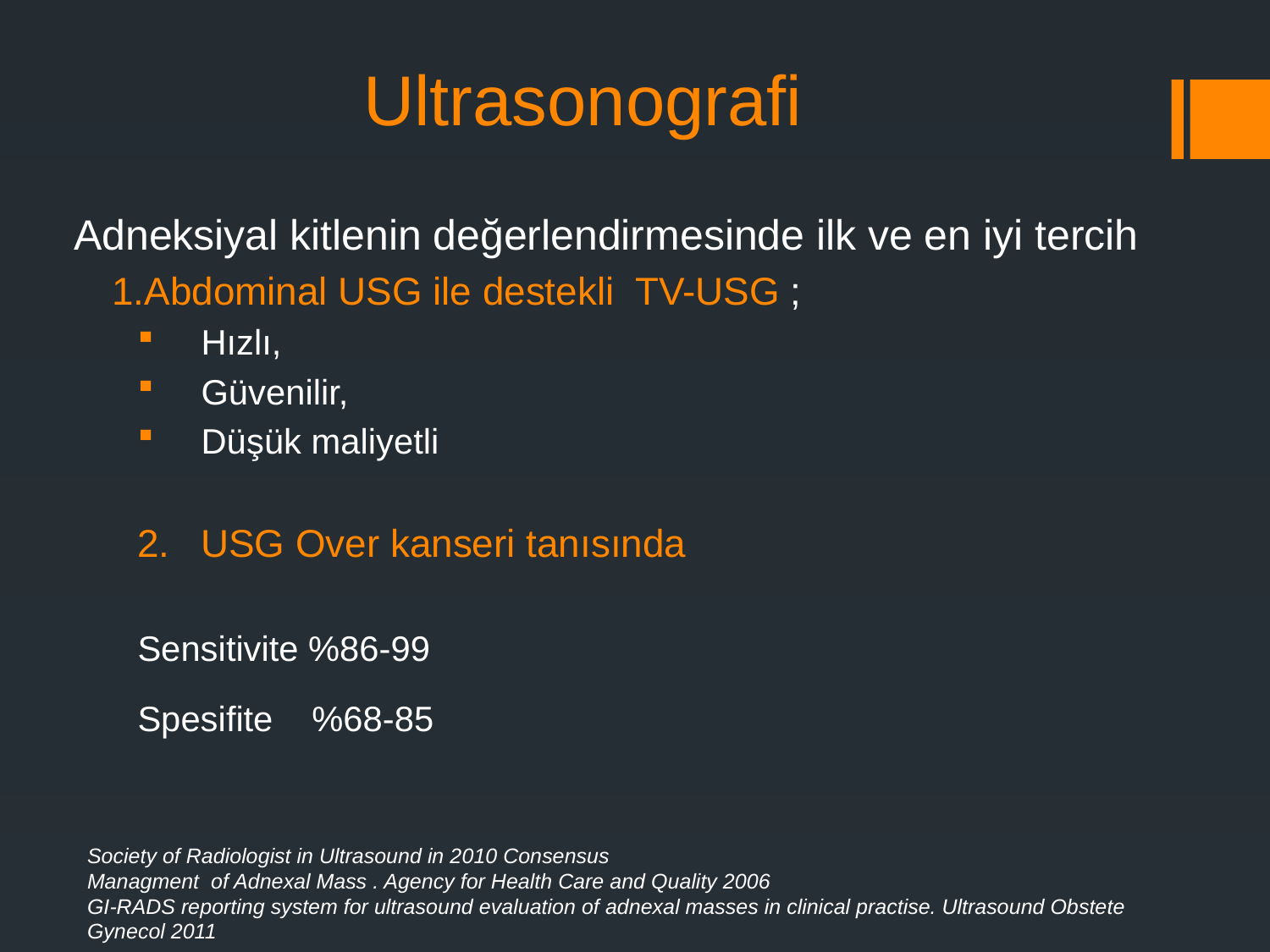

# Ultrasonografi
Adneksiyal kitlenin değerlendirmesinde ilk ve en iyi tercih
1.Abdominal USG ile destekli  TV-USG ;
Hızlı,
Güvenilir,
Düşük maliyetli

USG Over kanseri tanısında

Sensitivite %86-99
Spesifite    %68-85

Society of Radiologist in Ultrasound in 2010 Consensus
Managment  of Adnexal Mass . Agency for Health Care and Quality 2006
GI-RADS reporting system for ultrasound evaluation of adnexal masses in clinical practise. Ultrasound Obstete Gynecol 2011